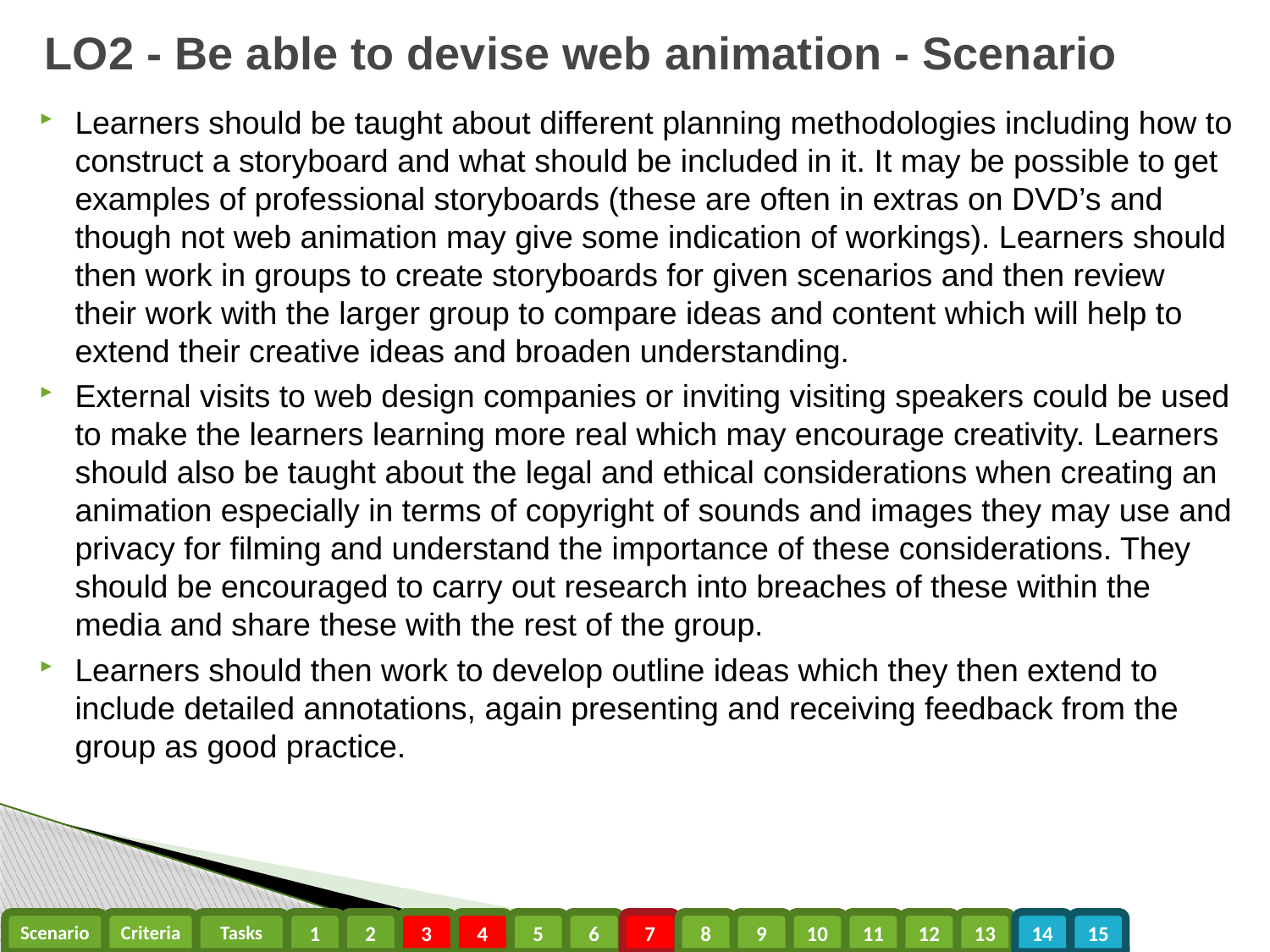

# LO2 - Be able to devise web animation - Scenario
Learners should be taught about different planning methodologies including how to construct a storyboard and what should be included in it. It may be possible to get examples of professional storyboards (these are often in extras on DVD’s and though not web animation may give some indication of workings). Learners should then work in groups to create storyboards for given scenarios and then review their work with the larger group to compare ideas and content which will help to extend their creative ideas and broaden understanding.
External visits to web design companies or inviting visiting speakers could be used to make the learners learning more real which may encourage creativity. Learners should also be taught about the legal and ethical considerations when creating an animation especially in terms of copyright of sounds and images they may use and privacy for filming and understand the importance of these considerations. They should be encouraged to carry out research into breaches of these within the media and share these with the rest of the group.
Learners should then work to develop outline ideas which they then extend to include detailed annotations, again presenting and receiving feedback from the group as good practice.